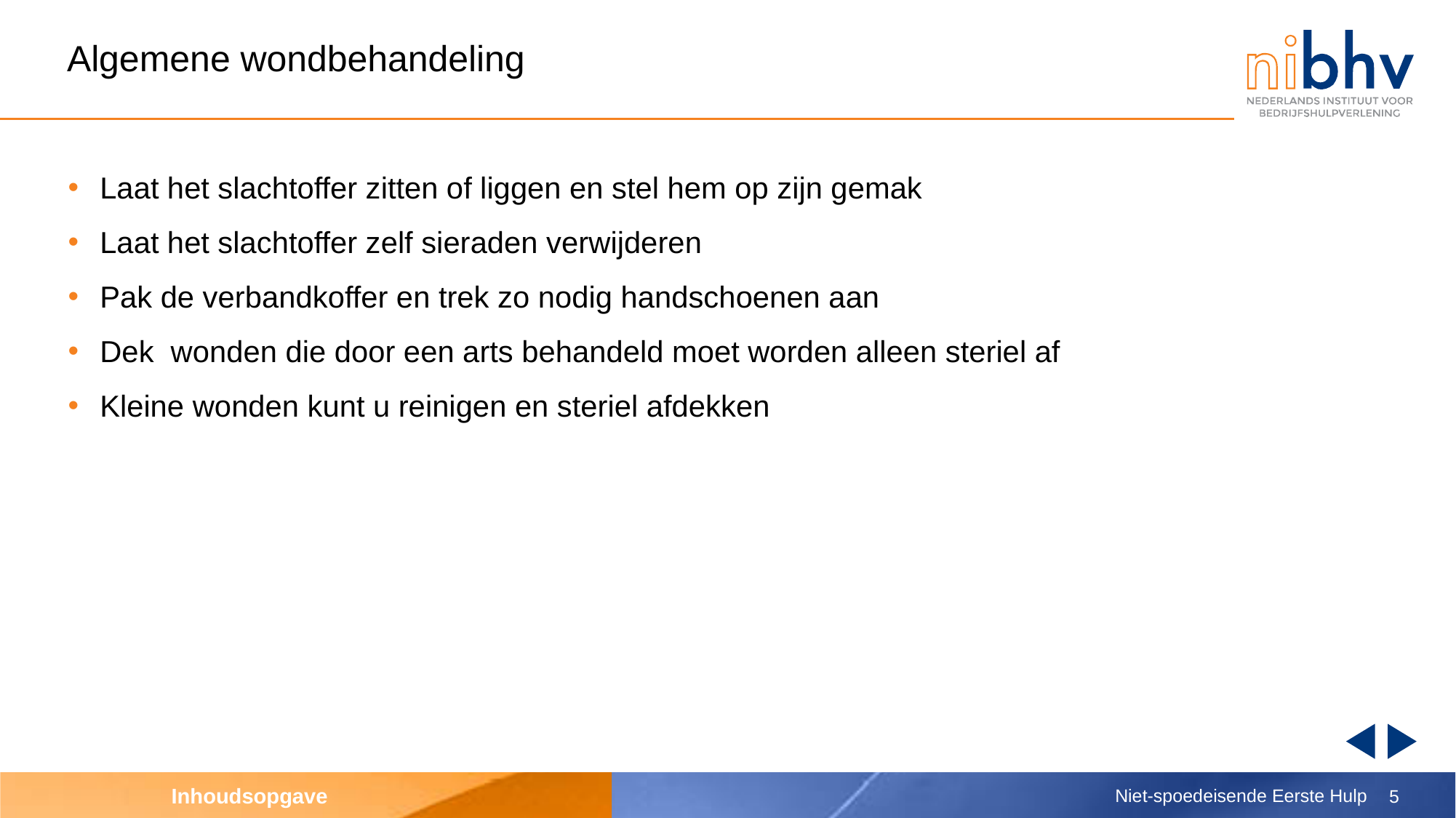

# Algemene wondbehandeling
Laat het slachtoffer zitten of liggen en stel hem op zijn gemak
Laat het slachtoffer zelf sieraden verwijderen
Pak de verbandkoffer en trek zo nodig handschoenen aan
Dek  wonden die door een arts behandeld moet worden alleen steriel af
Kleine wonden kunt u reinigen en steriel afdekken